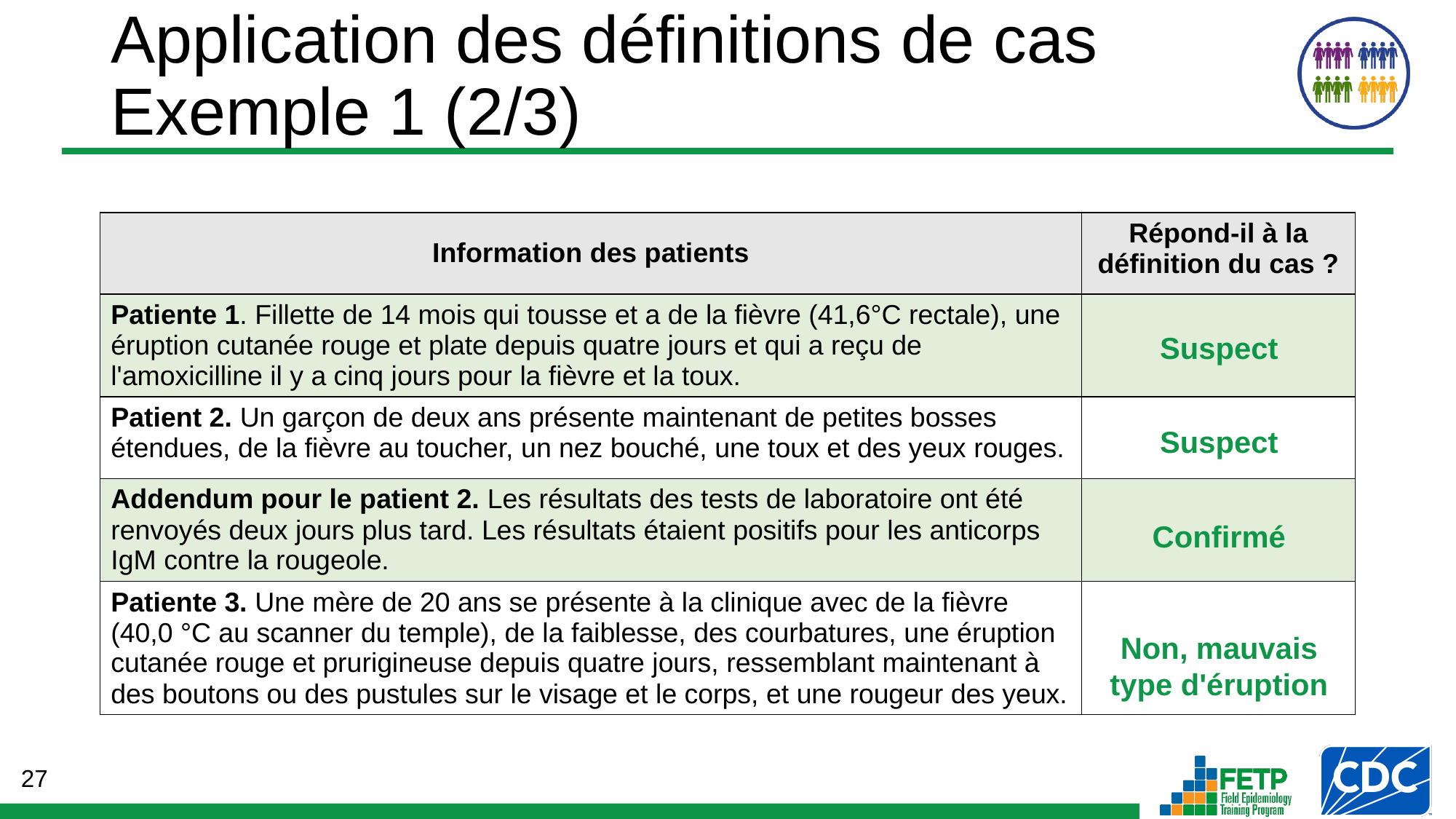

Application des définitions de cas
Exemple 1 (2/3)
| Information des patients | Répond-il à la définition du cas ? |
| --- | --- |
| Patiente 1. Fillette de 14 mois qui tousse et a de la fièvre (41,6°C rectale), une éruption cutanée rouge et plate depuis quatre jours et qui a reçu de l'amoxicilline il y a cinq jours pour la fièvre et la toux. |  |
| Patient 2. Un garçon de deux ans présente maintenant de petites bosses étendues, de la fièvre au toucher, un nez bouché, une toux et des yeux rouges. |  |
| Addendum pour le patient 2. Les résultats des tests de laboratoire ont été renvoyés deux jours plus tard. Les résultats étaient positifs pour les anticorps IgM contre la rougeole. |  |
| Patiente 3. Une mère de 20 ans se présente à la clinique avec de la fièvre (40,0 °C au scanner du temple), de la faiblesse, des courbatures, une éruption cutanée rouge et prurigineuse depuis quatre jours, ressemblant maintenant à des boutons ou des pustules sur le visage et le corps, et une rougeur des yeux. |  |
Suspect
Suspect
Confirmé
Non, mauvais type d'éruption